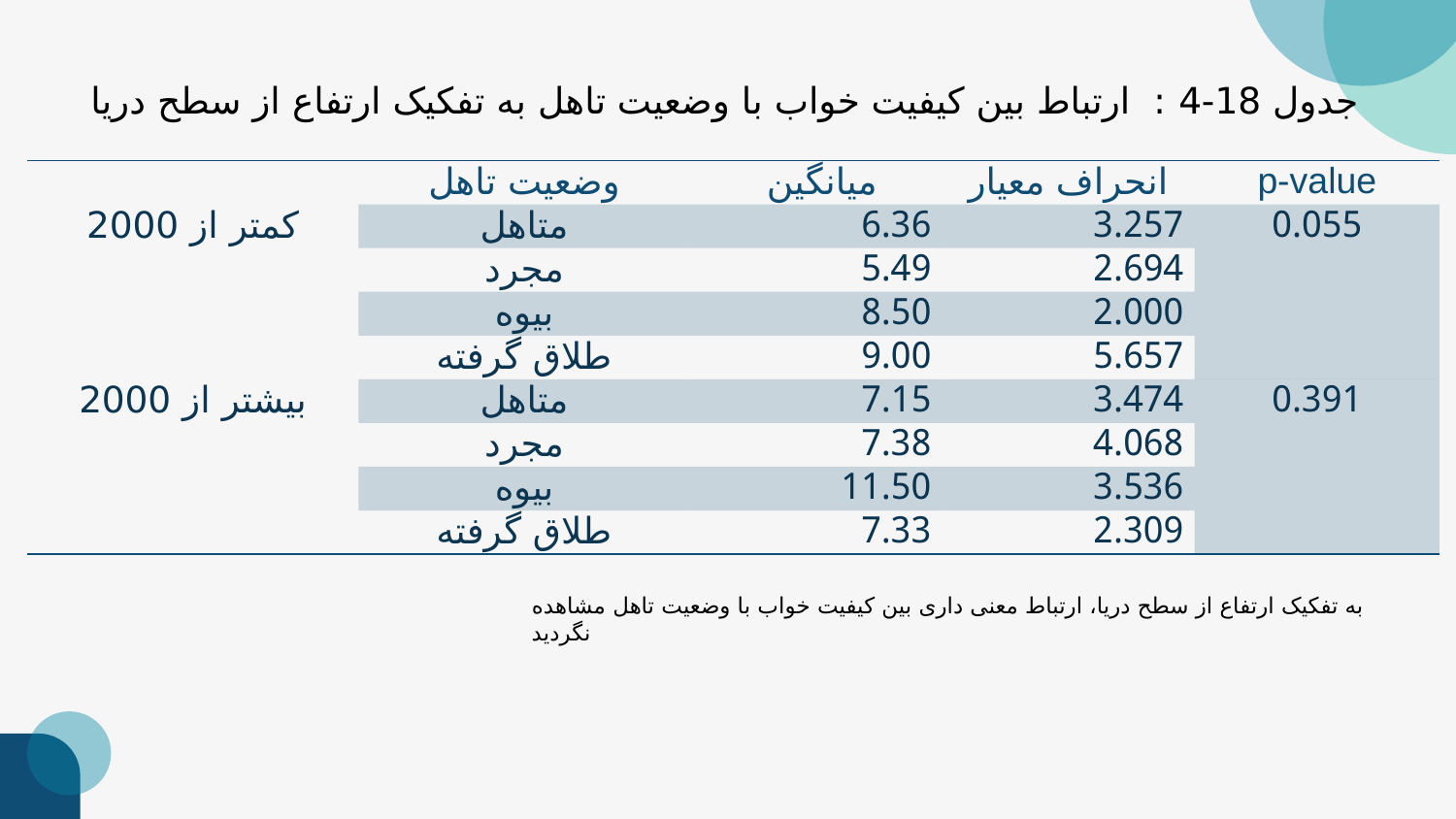

جدول 18-4 :  ارتباط بین کیفیت خواب با وضعیت تاهل به تفکیک ارتفاع از سطح دریا
|  | وضعیت تاهل | میانگین | انحراف معیار | p-value |
| --- | --- | --- | --- | --- |
| کمتر از 2000 | متاهل | 6.36 | 3.257 | 0.055 |
|  | مجرد | 5.49 | 2.694 |  |
|  | بیوه | 8.50 | 2.000 |  |
|  | طلاق گرفته | 9.00 | 5.657 |  |
| بیشتر از 2000 | متاهل | 7.15 | 3.474 | 0.391 |
|  | مجرد | 7.38 | 4.068 |  |
|  | بیوه | 11.50 | 3.536 |  |
|  | طلاق گرفته | 7.33 | 2.309 |  |
به تفکیک ارتفاع از سطح دریا، ارتباط معنی داری بین کیفیت خواب با وضعیت تاهل مشاهده نگردید